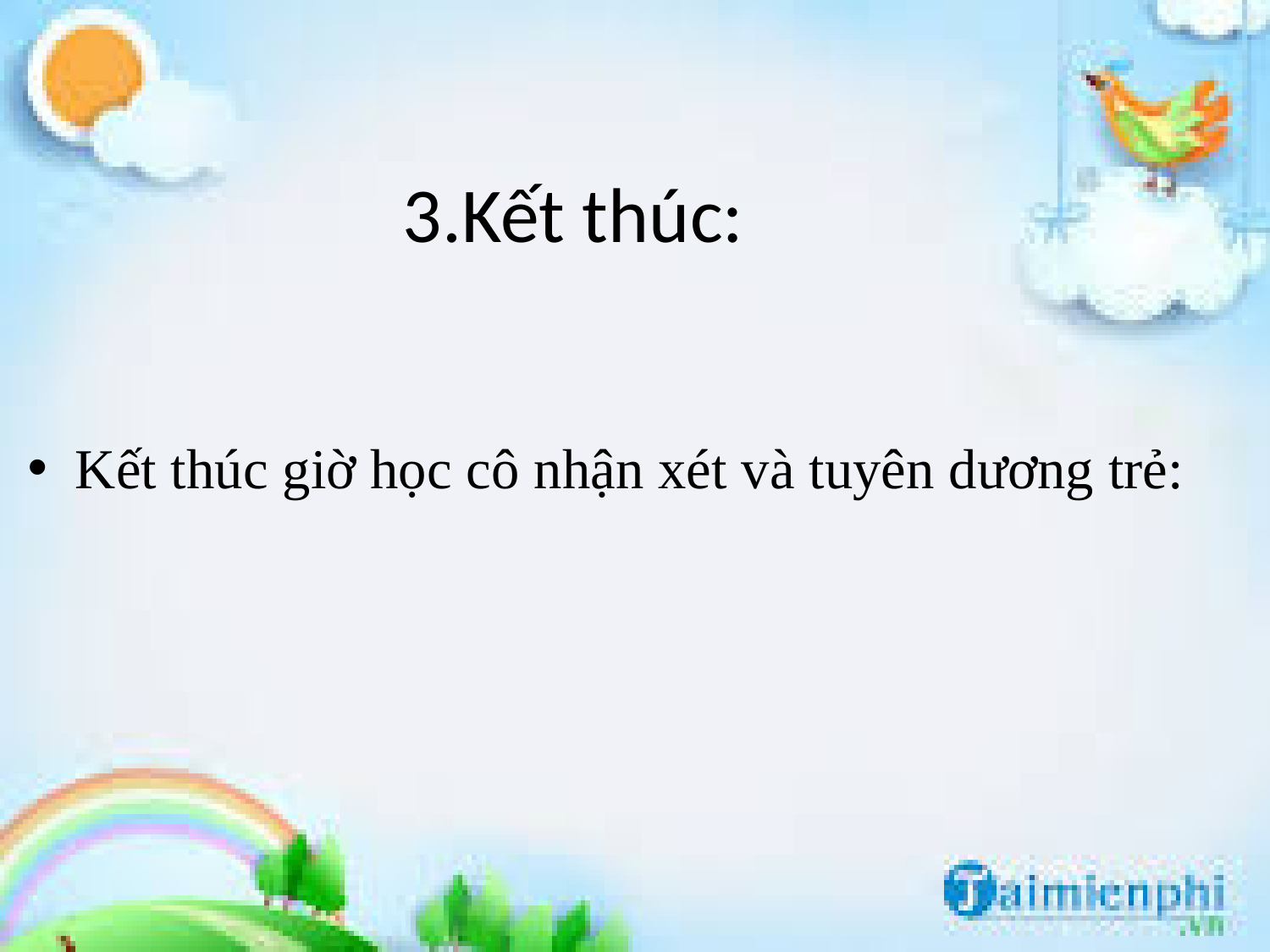

# 3.Kết thúc:
Kết thúc giờ học cô nhận xét và tuyên dương trẻ: